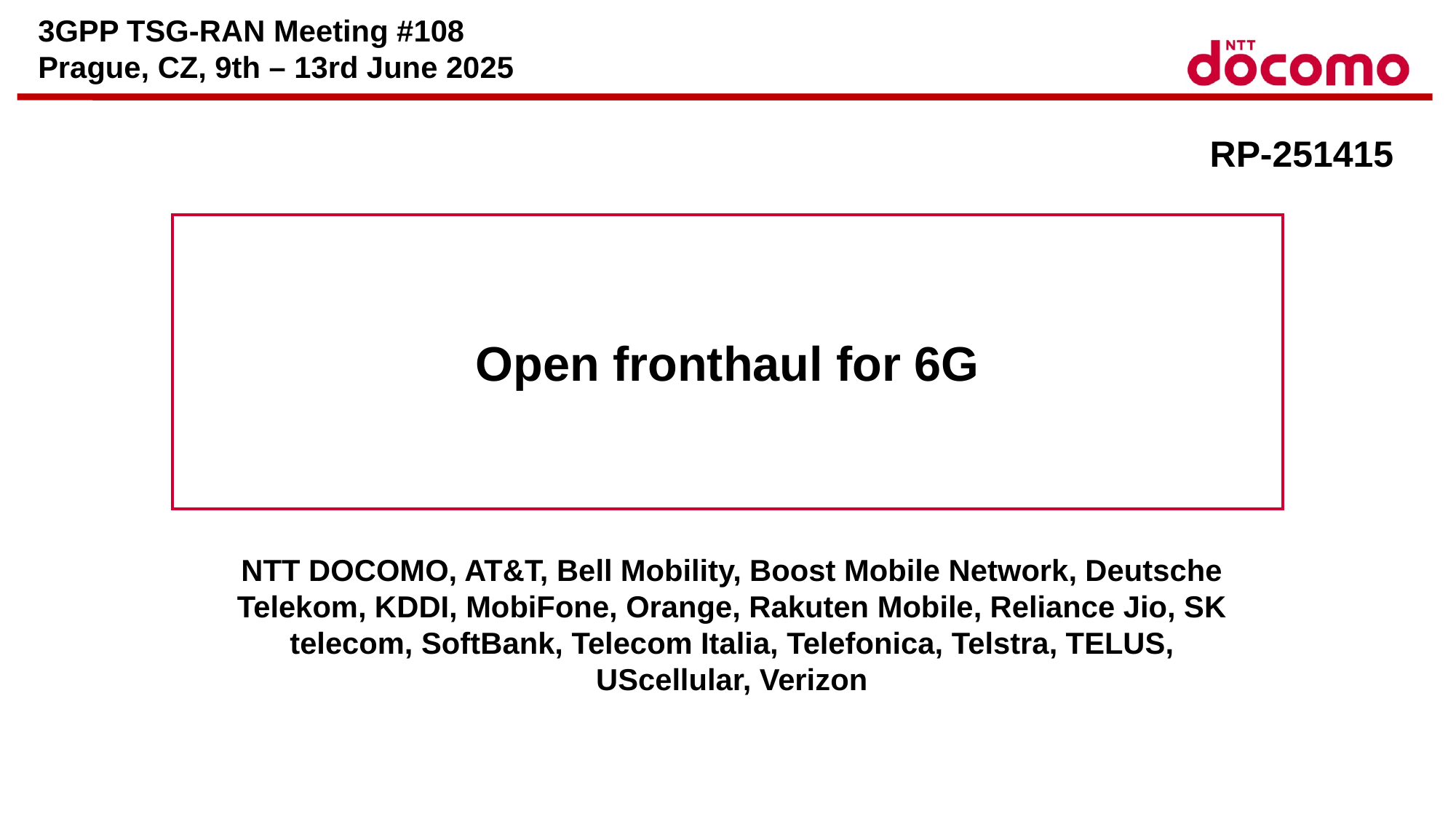

3GPP TSG-RAN Meeting #108
Prague, CZ, 9th – 13rd June 2025
RP-251415
Open fronthaul for 6G
NTT DOCOMO, AT&T, Bell Mobility, Boost Mobile Network, Deutsche Telekom, KDDI, MobiFone, Orange, Rakuten Mobile, Reliance Jio, SK telecom, SoftBank, Telecom Italia, Telefonica, Telstra, TELUS, UScellular, Verizon